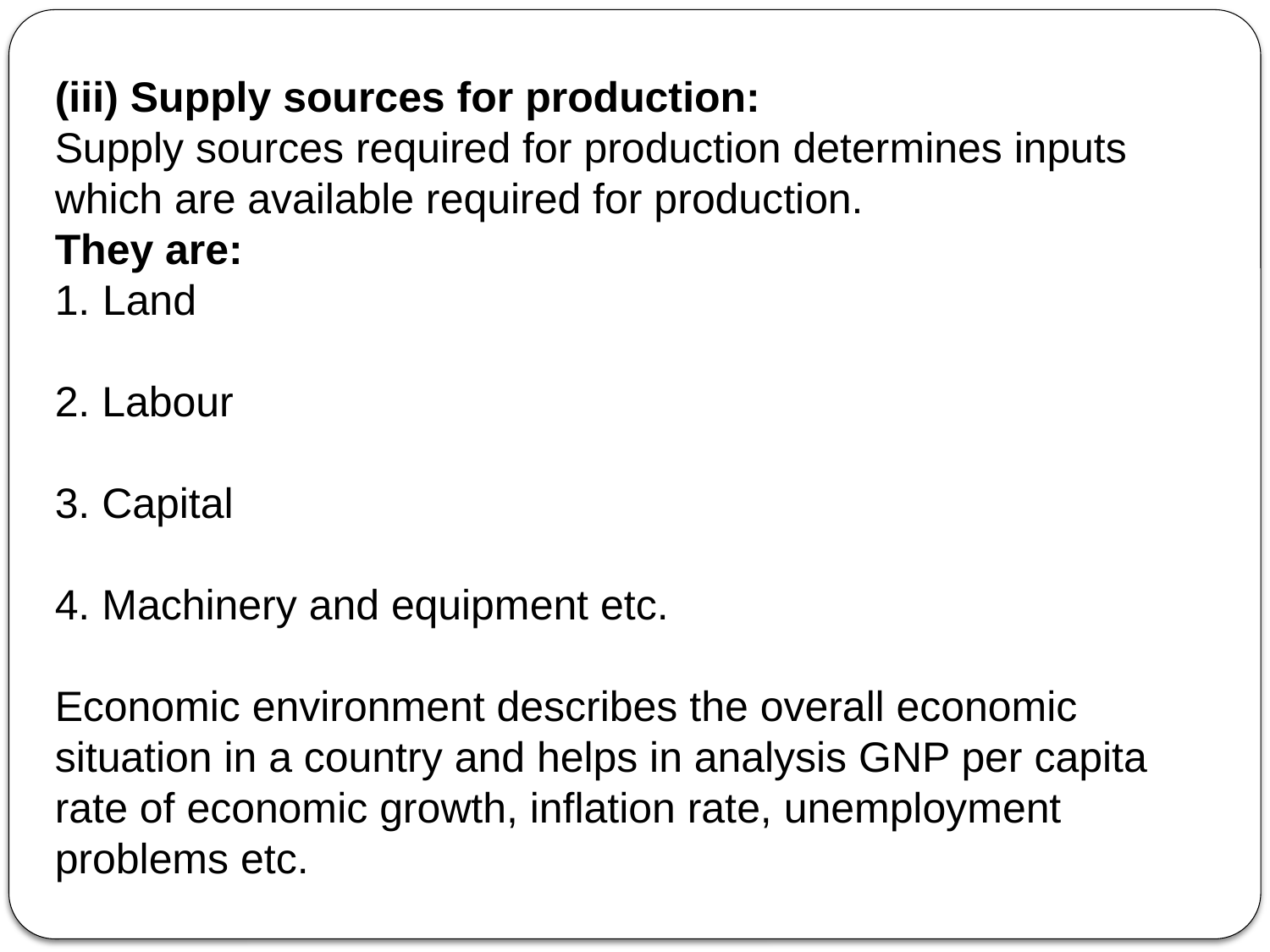

(iii) Supply sources for production:
Supply sources required for production determines inputs which are available required for production.
They are:
Land

2. Labour

3. Capital

4. Machinery and equipment etc.

Economic environment describes the overall economic situation in a country and helps in analysis GNP per capita rate of economic growth, inflation rate, unemployment problems etc.